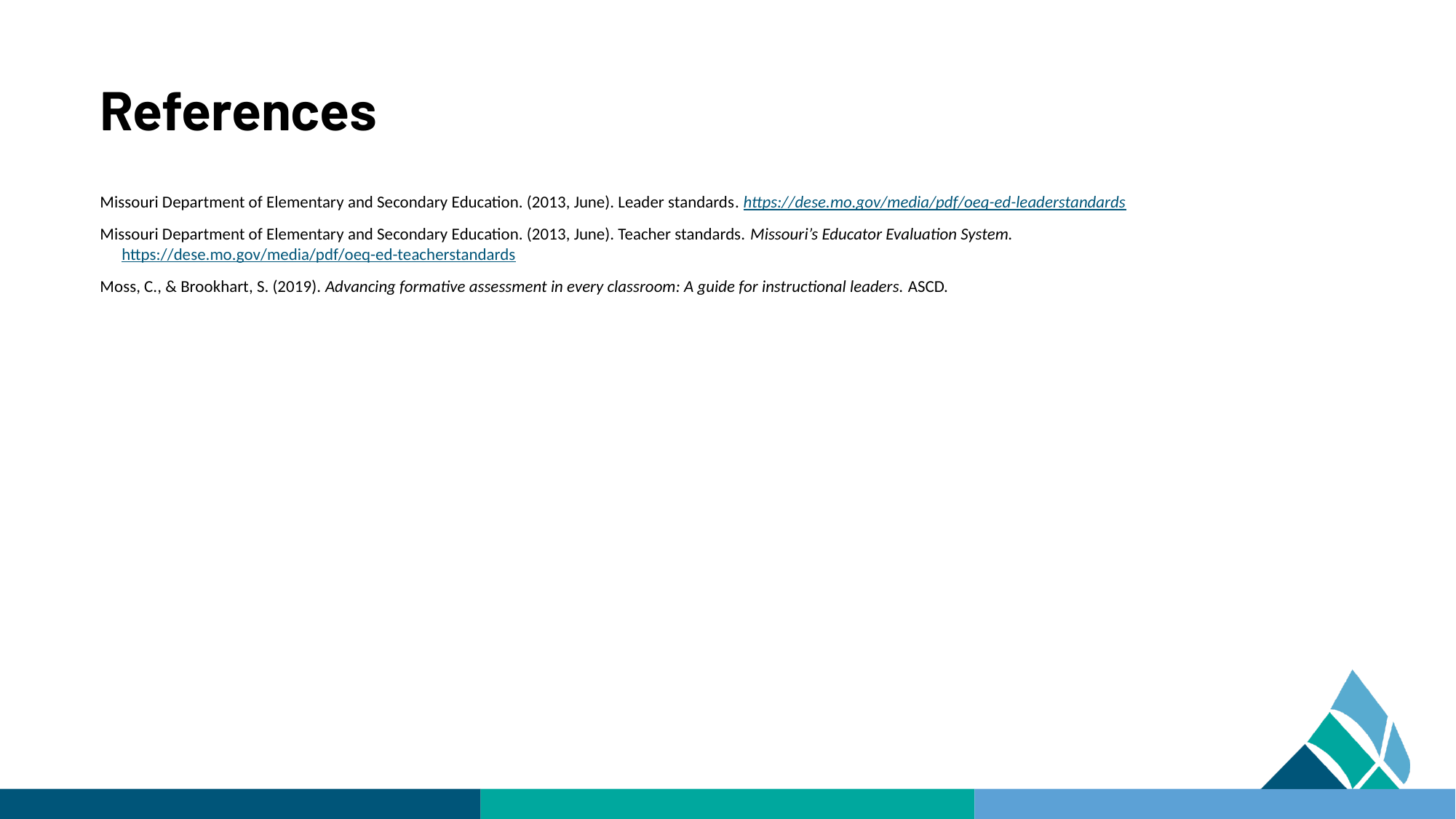

# References
Missouri Department of Elementary and Secondary Education. (2013, June). Leader standards. https://dese.mo.gov/media/pdf/oeq-ed-leaderstandards​
Missouri Department of Elementary and Secondary Education. (2013, June). Teacher standards. Missouri’s Educator Evaluation System. https://dese.mo.gov/media/pdf/oeq-ed-teacherstandards ​
Moss, C., & Brookhart, S. (2019). Advancing formative assessment in every classroom: A guide for instructional leaders. ASCD.​​